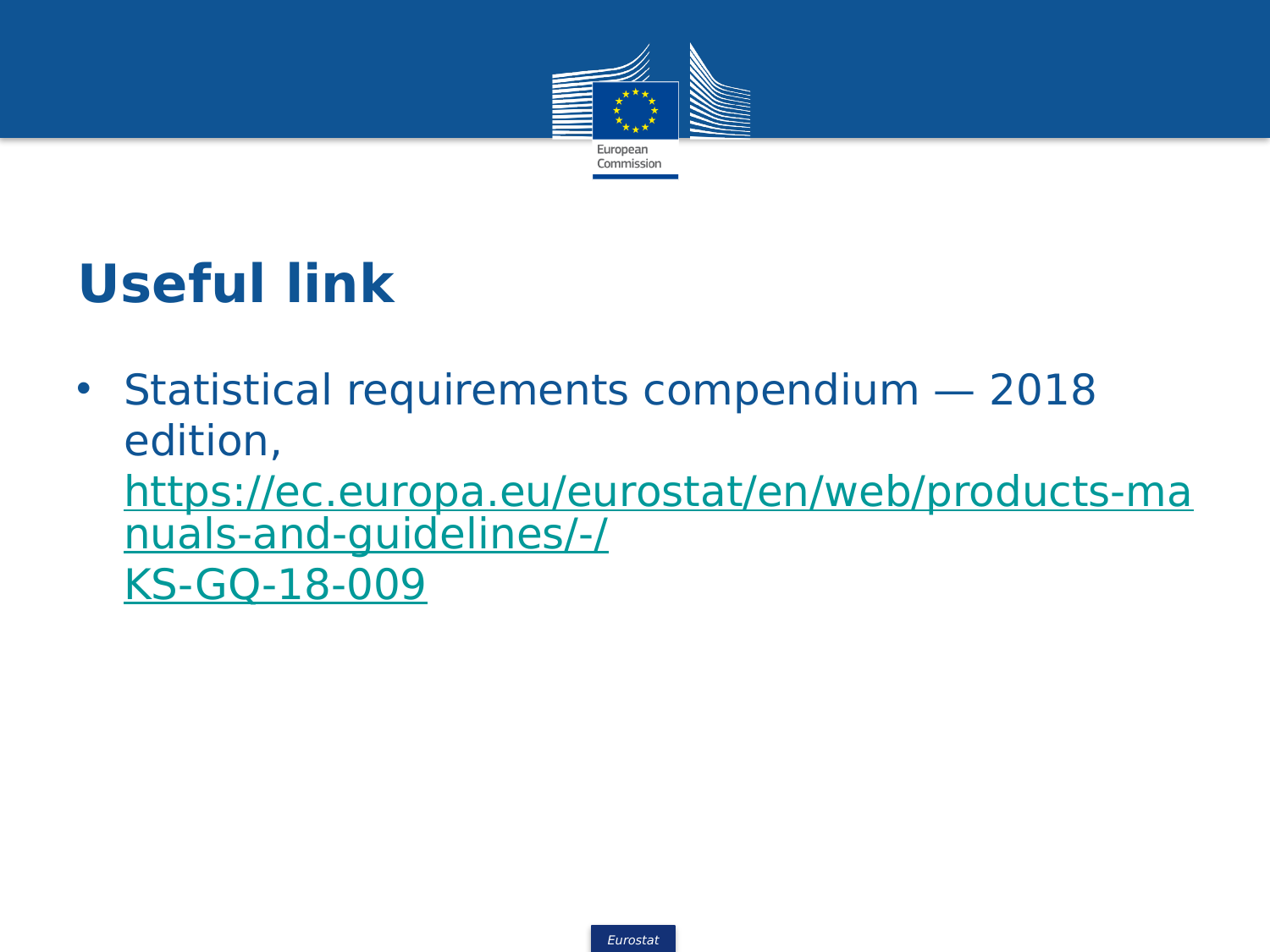

# Useful link
Statistical requirements compendium — 2018 edition, https://ec.europa.eu/eurostat/en/web/products-manuals-and-guidelines/-/KS-GQ-18-009